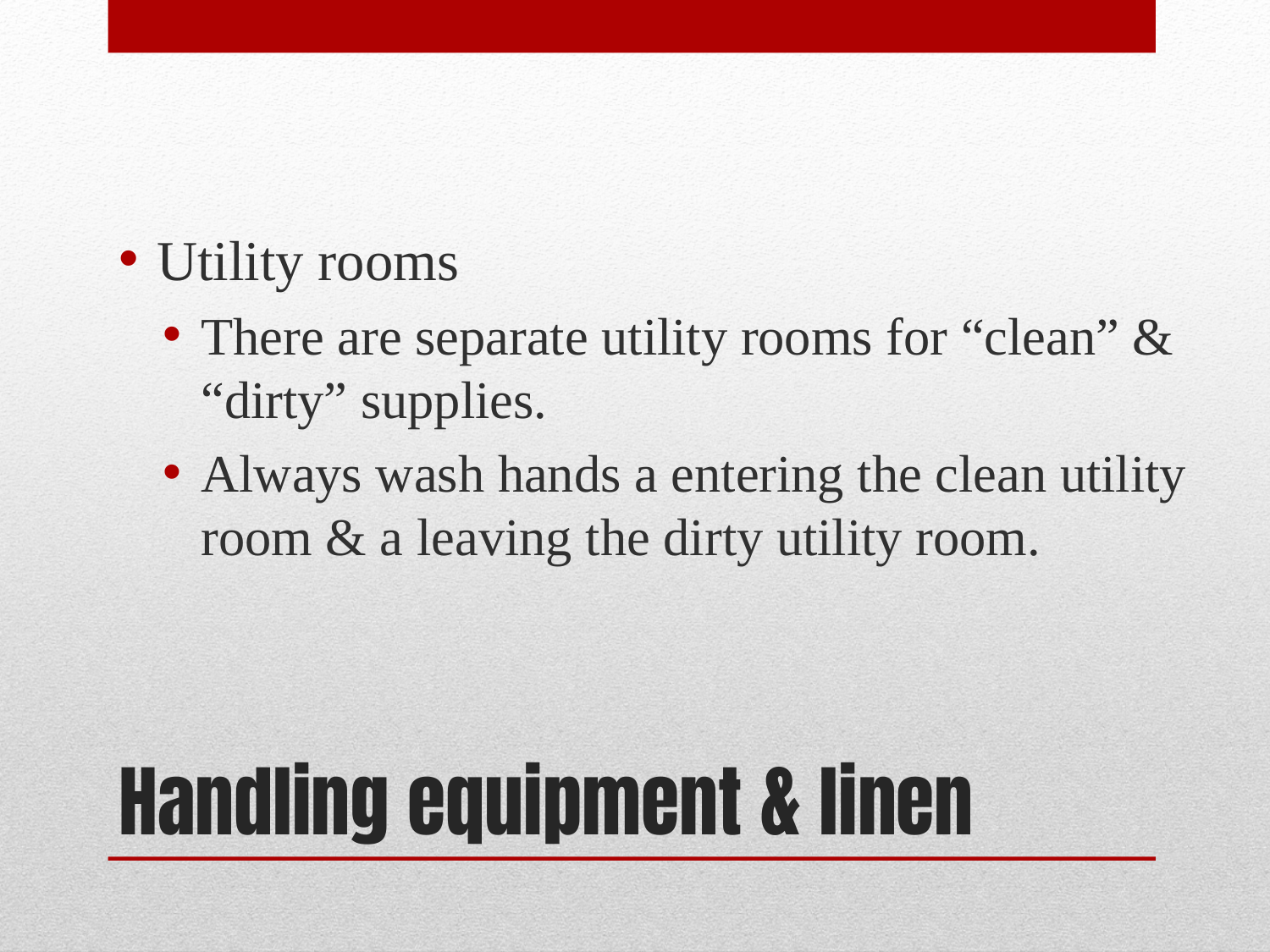

Utility rooms
There are separate utility rooms for “clean” & “dirty” supplies.
Always wash hands a entering the clean utility room & a leaving the dirty utility room.
# Handling equipment & linen